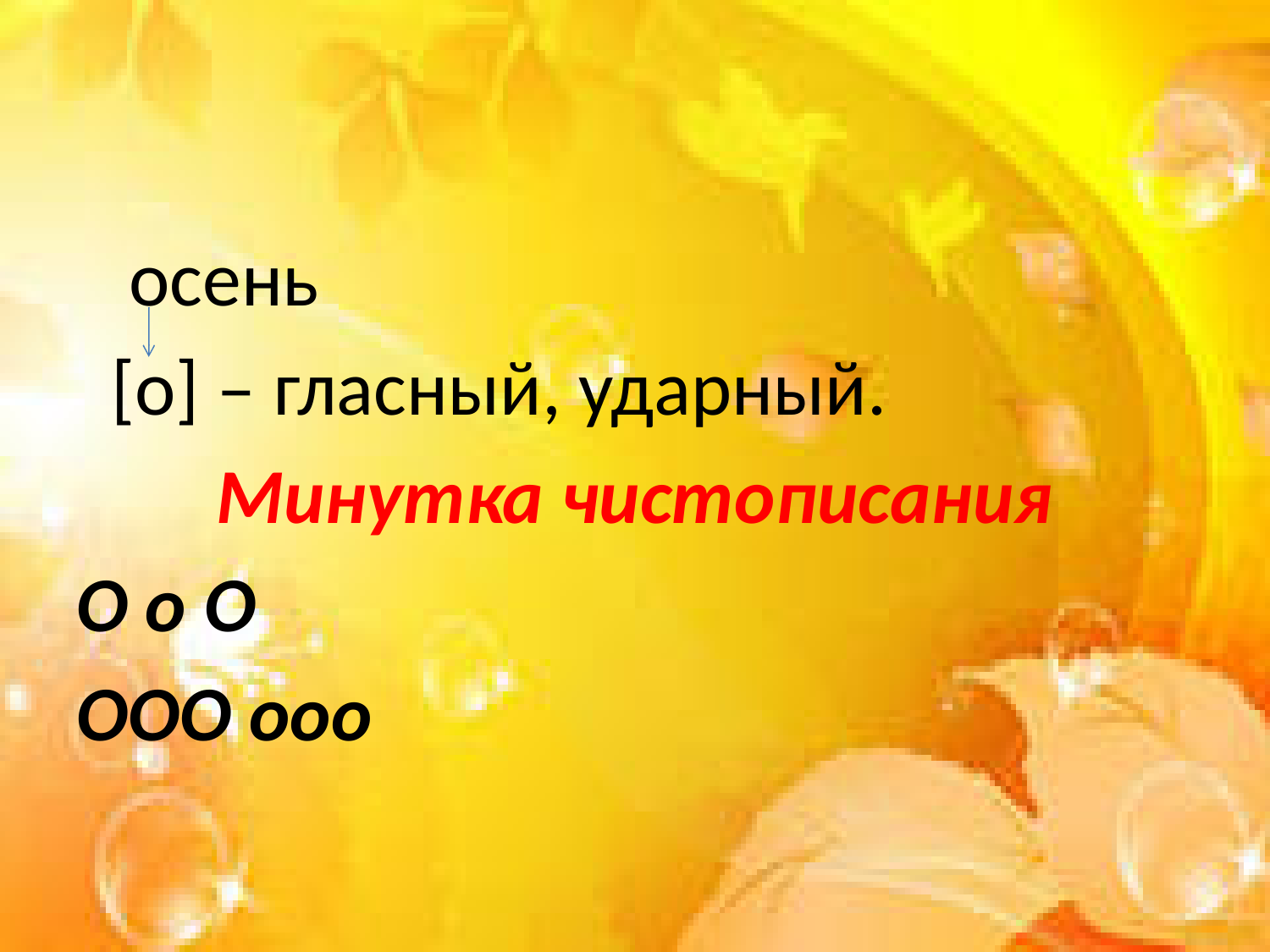

#
   осень
  [о] – гласный, ударный.
Минутка чистописания
О о О
ООО ооо